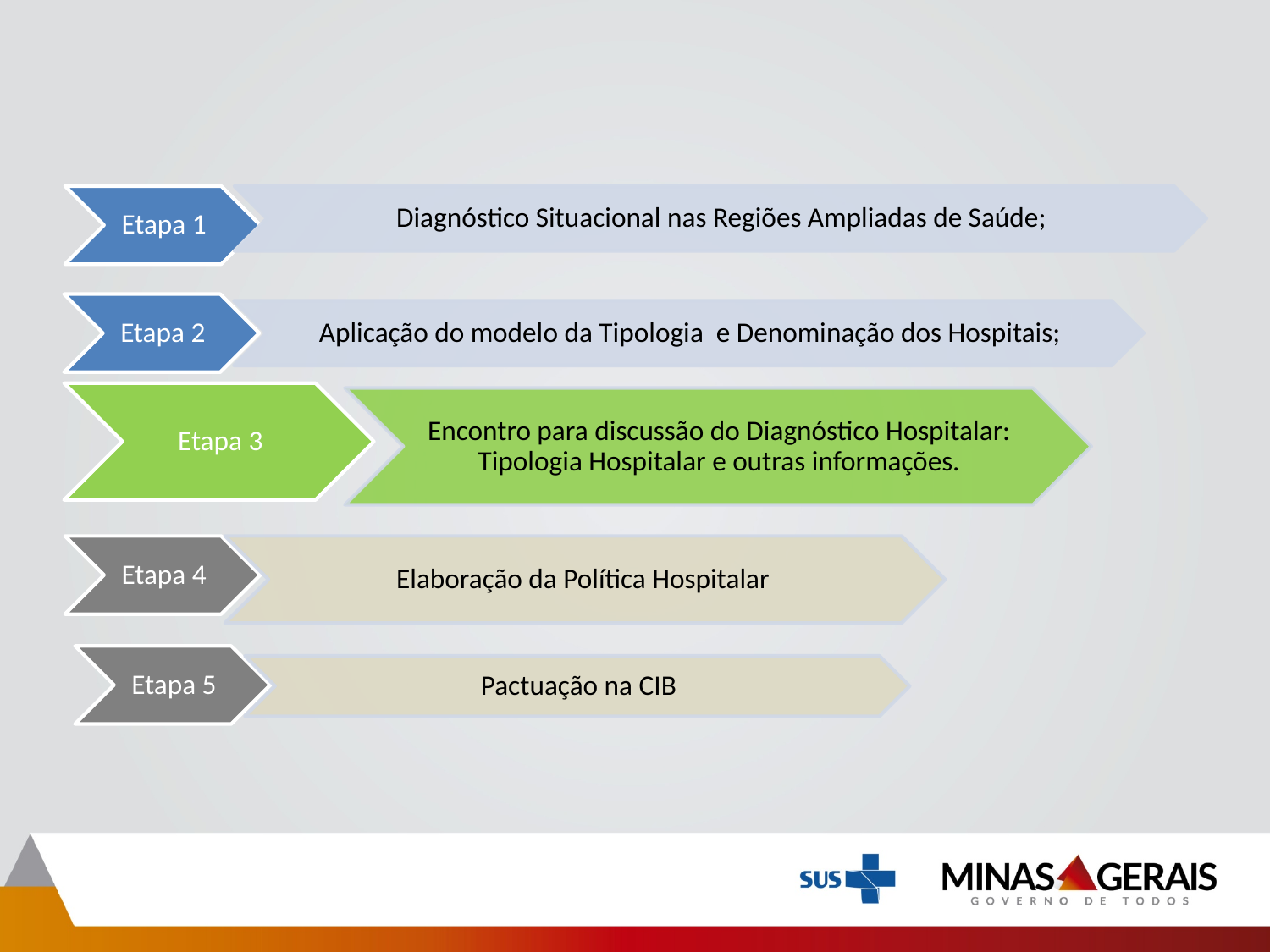

Etapa 1
Diagnóstico Situacional nas Regiões Ampliadas de Saúde;
Etapa 2
Aplicação do modelo da Tipologia  e Denominação dos Hospitais;
Etapa 3
Encontro para discussão do Diagnóstico Hospitalar: Tipologia Hospitalar e outras informações.
Etapa 4
Elaboração da Política Hospitalar
Etapa 5
Pactuação na CIB